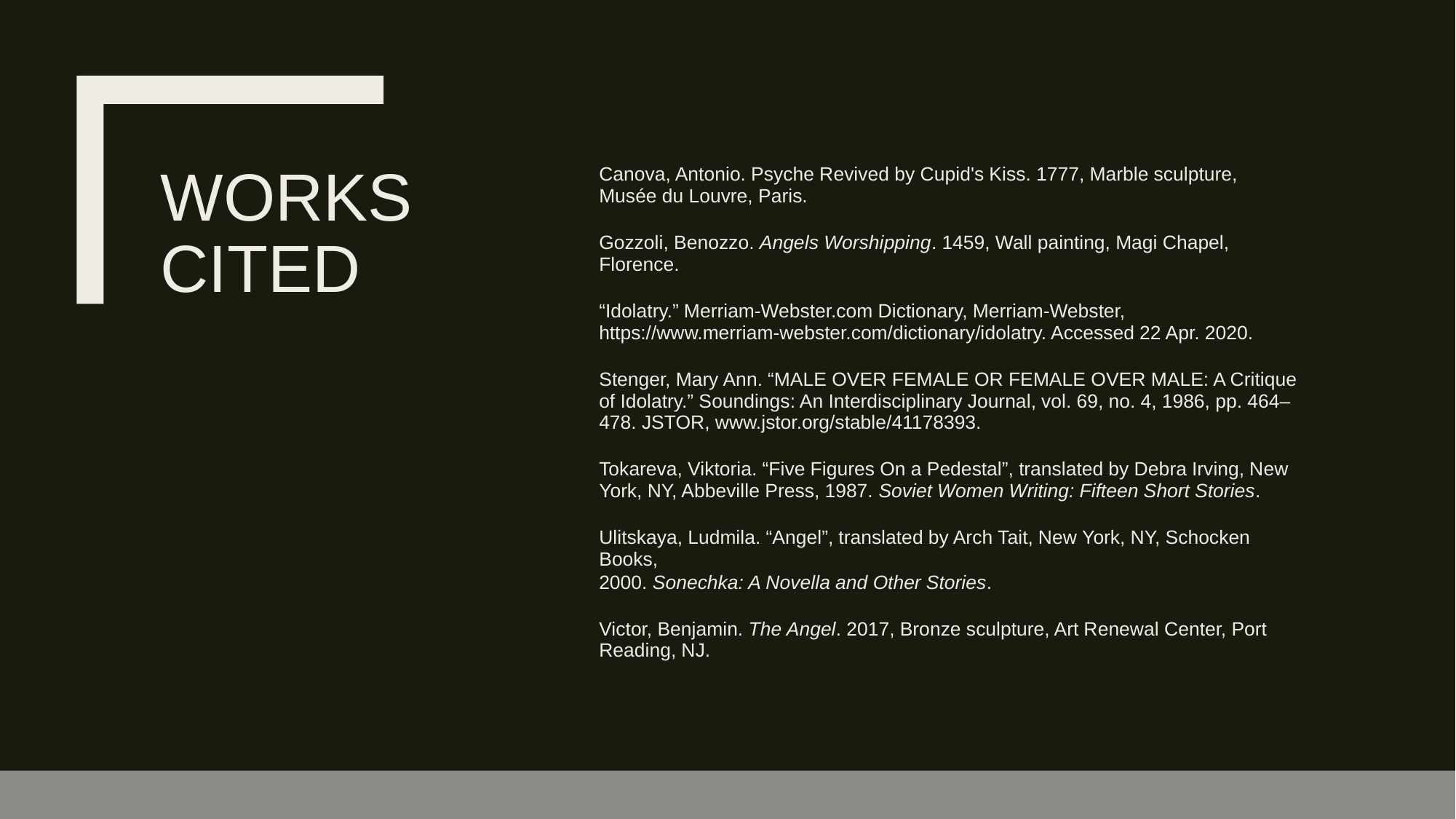

# Works Cited
Canova, Antonio. Psyche Revived by Cupid's Kiss. 1777, Marble sculpture, Musée du Louvre, Paris.

Gozzoli, Benozzo. Angels Worshipping. 1459, Wall painting, Magi Chapel, Florence.

“Idolatry.” Merriam-Webster.com Dictionary, Merriam-Webster, https://www.merriam-webster.com/dictionary/idolatry. Accessed 22 Apr. 2020.

Stenger, Mary Ann. “MALE OVER FEMALE OR FEMALE OVER MALE: A Critique of Idolatry.” Soundings: An Interdisciplinary Journal, vol. 69, no. 4, 1986, pp. 464–478. JSTOR, www.jstor.org/stable/41178393.

Tokareva, Viktoria. “Five Figures On a Pedestal”, translated by Debra Irving, New York, NY, Abbeville Press, 1987. Soviet Women Writing: Fifteen Short Stories.

Ulitskaya, Ludmila. “Angel”, translated by Arch Tait, New York, NY, Schocken Books,
2000. Sonechka: A Novella and Other Stories.

Victor, Benjamin. The Angel. 2017, Bronze sculpture, Art Renewal Center, Port Reading, NJ.